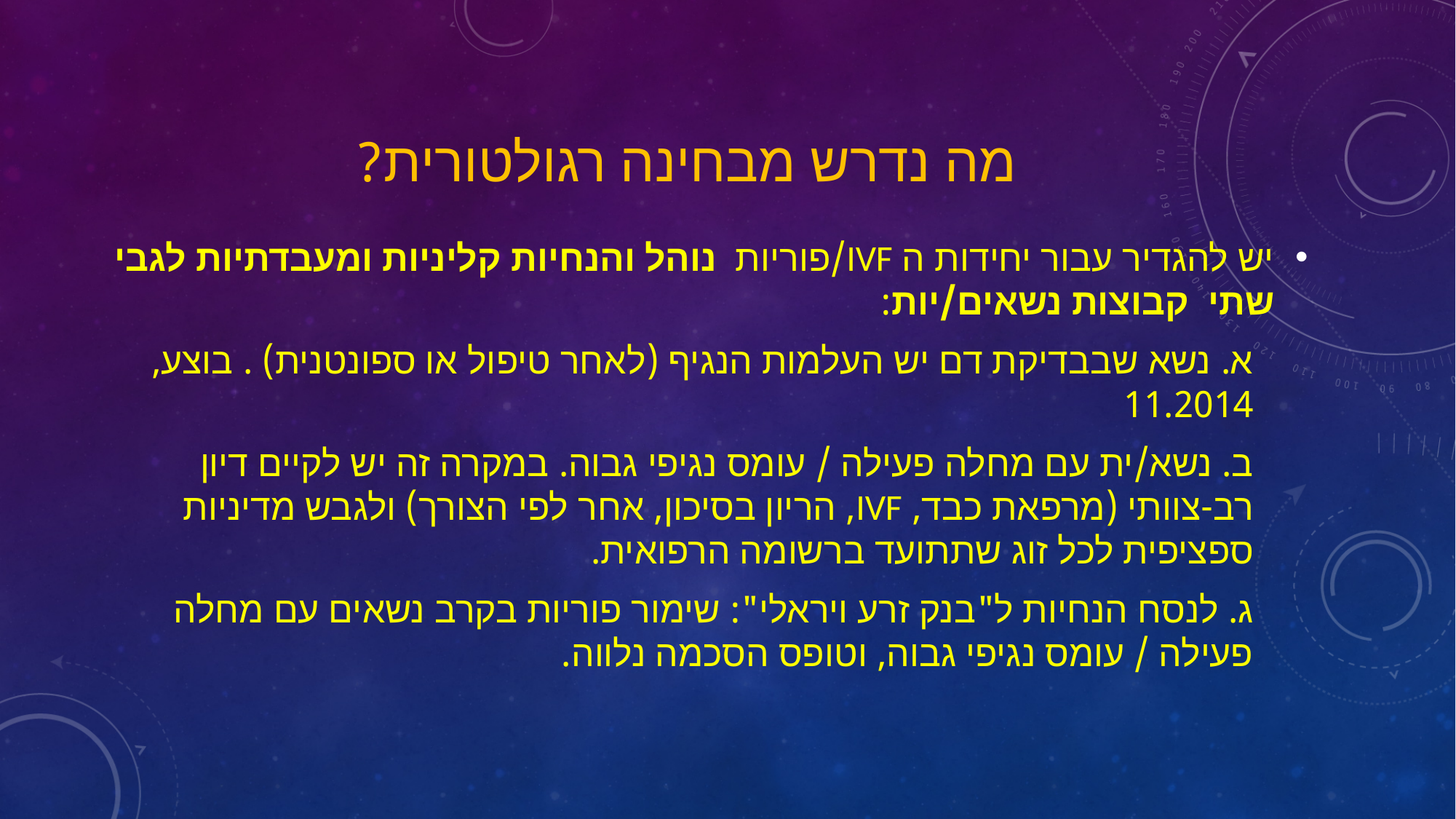

# מה נדרש מבחינה רגולטורית?
יש להגדיר עבור יחידות ה IVF/פוריות  נוהל והנחיות קליניות ומעבדתיות לגבי שתי  קבוצות נשאים/יות:
א. נשא שבבדיקת דם יש העלמות הנגיף (לאחר טיפול או ספונטנית) . בוצע, 11.2014
ב. נשא/ית עם מחלה פעילה / עומס נגיפי גבוה. במקרה זה יש לקיים דיון רב-צוותי (מרפאת כבד, IVF, הריון בסיכון, אחר לפי הצורך) ולגבש מדיניות ספציפית לכל זוג שתתועד ברשומה הרפואית.
ג. לנסח הנחיות ל"בנק זרע ויראלי": שימור פוריות בקרב נשאים עם מחלה פעילה / עומס נגיפי גבוה, וטופס הסכמה נלווה.